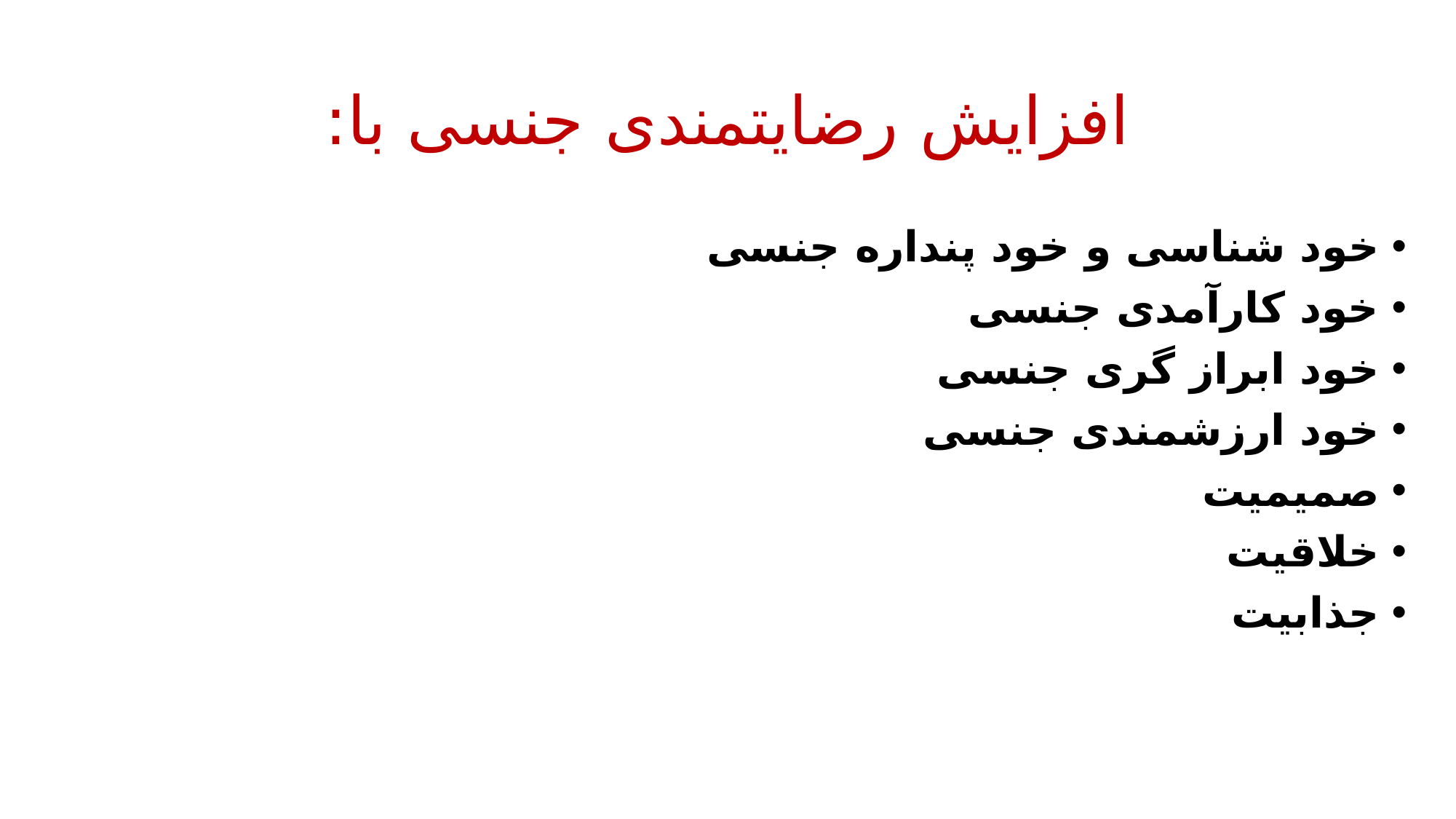

# افزایش رضایتمندی جنسی با:
خود شناسی و خود پنداره جنسی
خود کارآمدی جنسی
خود ابراز گری جنسی
خود ارزشمندی جنسی
صمیمیت
خلاقیت
جذابیت